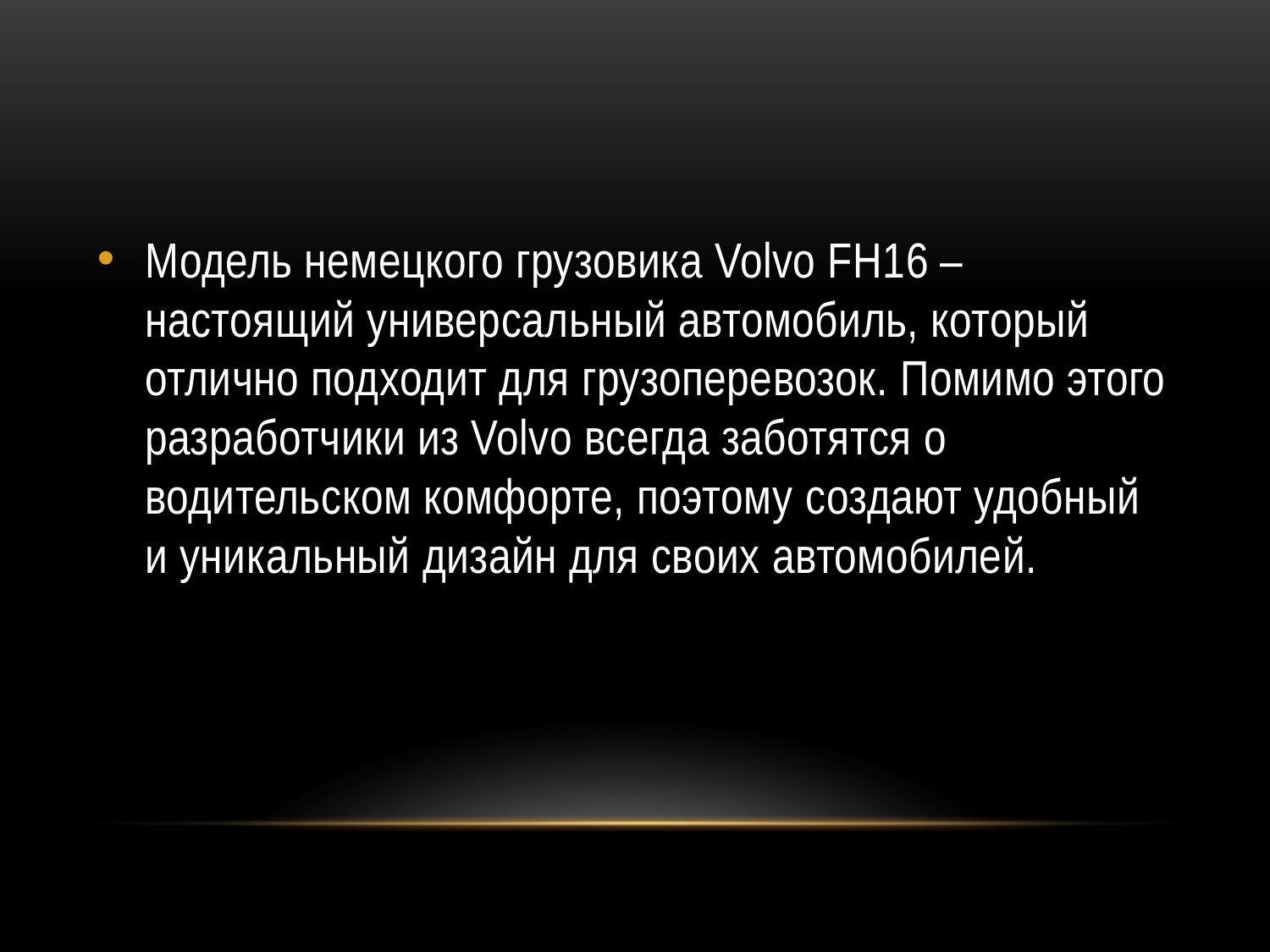

Модель немецкого грузовика Volvo FH16 – настоящий универсальный автомобиль, который отлично подходит для грузоперевозок. Помимо этого разработчики из Volvo всегда заботятся о водительском комфорте, поэтому создают удобный и уникальный дизайн для своих автомобилей.